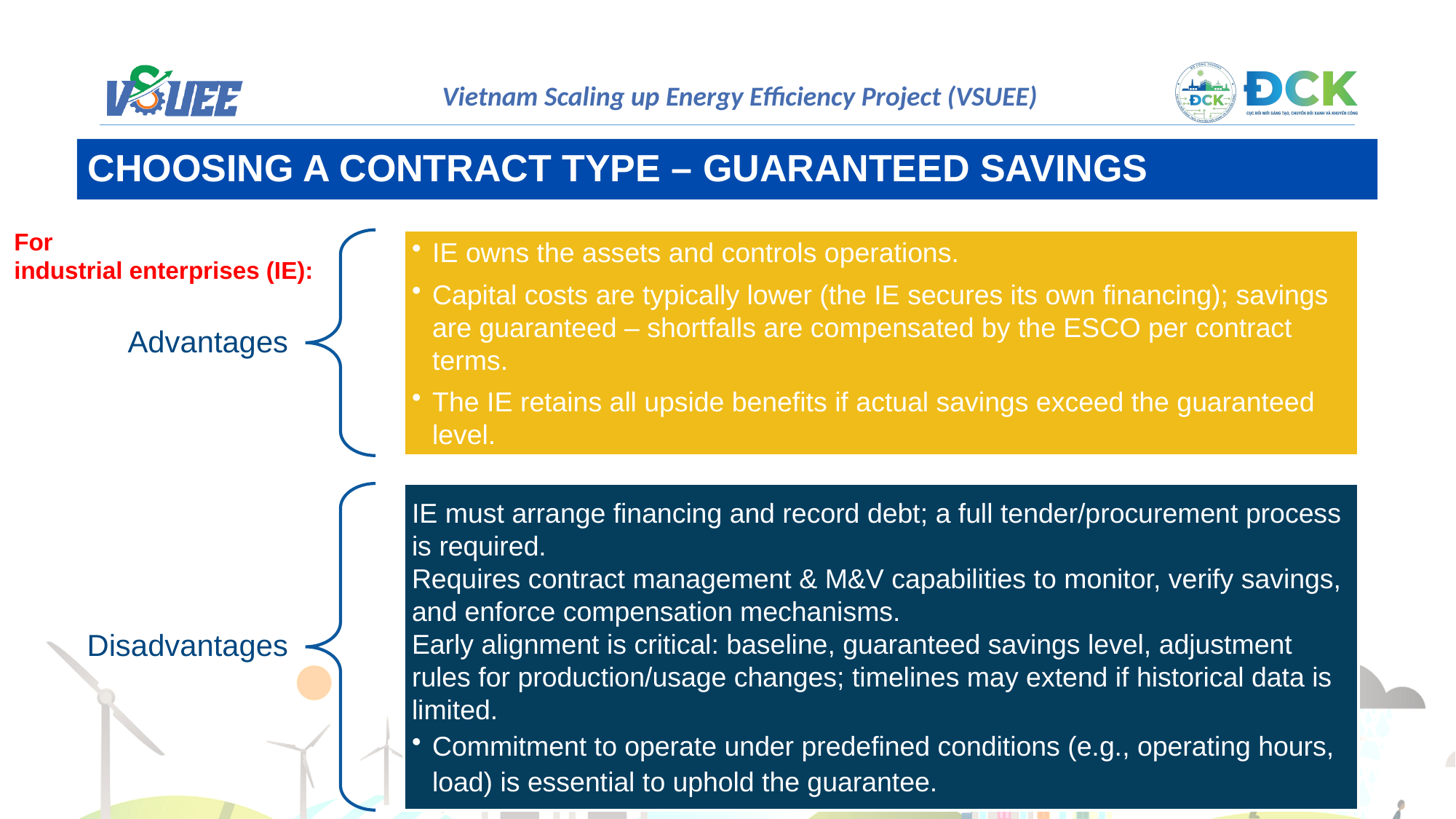

CHOOSING A CONTRACT TYPE – GUARANTEED SAVINGS
Advantages
IE owns the assets and controls operations.
Capital costs are typically lower (the IE secures its own financing); savings are guaranteed – shortfalls are compensated by the ESCO per contract terms.
The IE retains all upside benefits if actual savings exceed the guaranteed level.
Disadvantages
IE must arrange financing and record debt; a full tender/procurement process is required.
Requires contract management & M&V capabilities to monitor, verify savings, and enforce compensation mechanisms.
Early alignment is critical: baseline, guaranteed savings level, adjustment rules for production/usage changes; timelines may extend if historical data is limited.
Commitment to operate under predefined conditions (e.g., operating hours, load) is essential to uphold the guarantee.
For
industrial enterprises (IE):